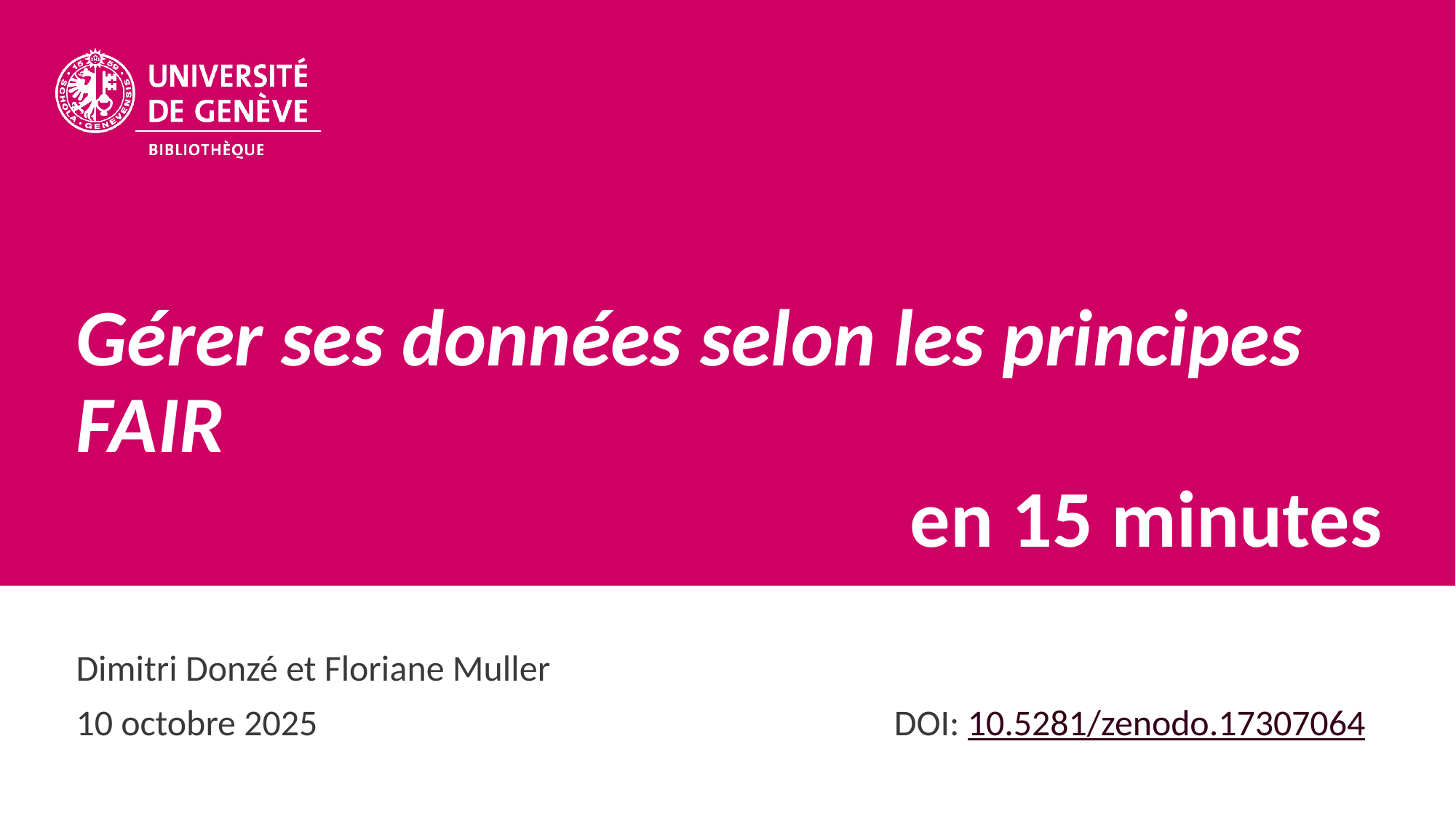

# Gérer ses données selon les principes FAIR
en 15 minutes
Dimitri Donzé et Floriane Muller
10 octobre 2025
DOI: 10.5281/zenodo.17307064